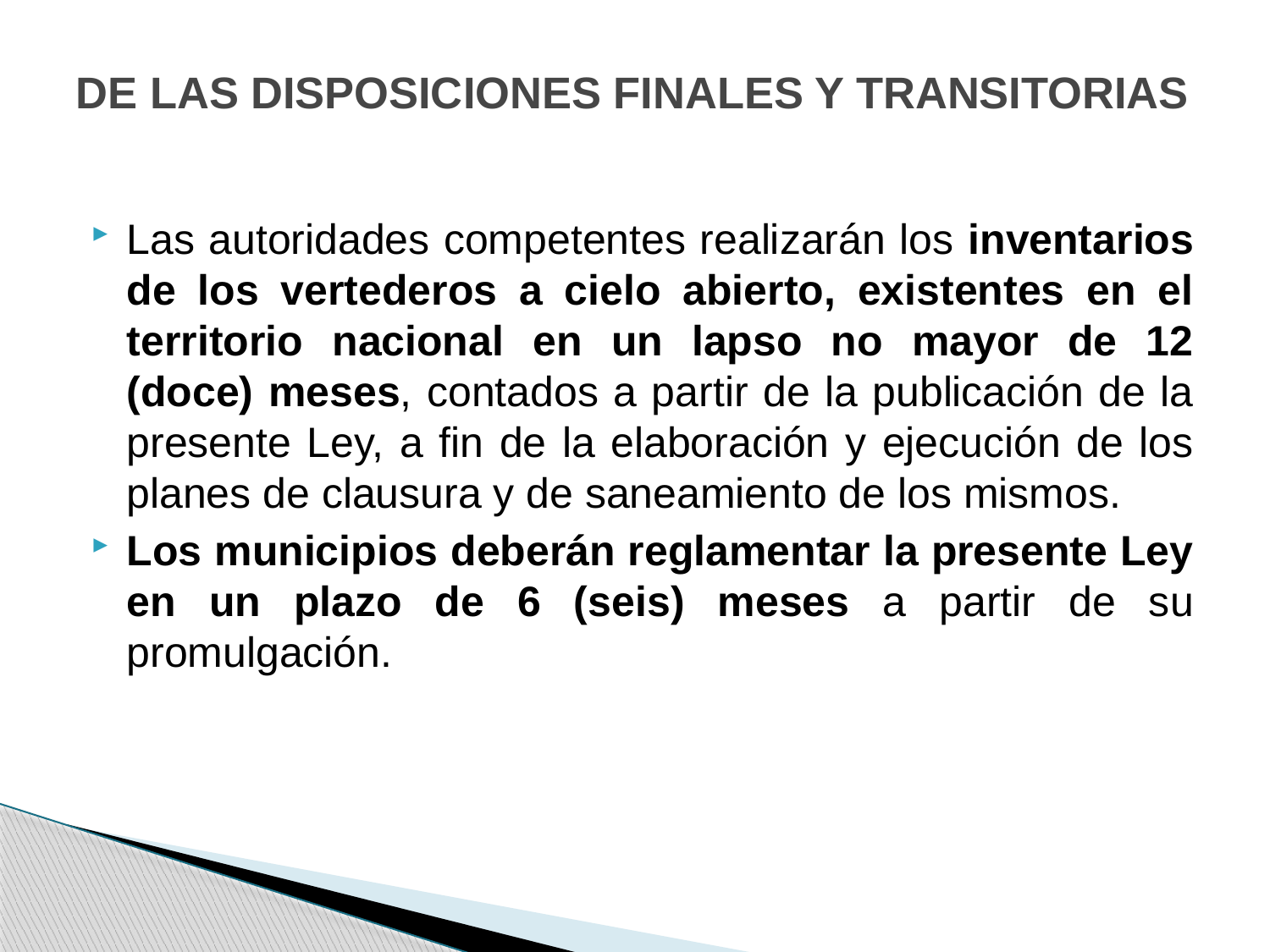

# DE LAS DISPOSICIONES FINALES Y TRANSITORIAS
Las autoridades competentes realizarán los inventarios de los vertederos a cielo abierto, existentes en el territorio nacional en un lapso no mayor de 12 (doce) meses, contados a partir de la publicación de la presente Ley, a fin de la elaboración y ejecución de los planes de clausura y de saneamiento de los mismos.
Los municipios deberán reglamentar la presente Ley en un plazo de 6 (seis) meses a partir de su promulgación.